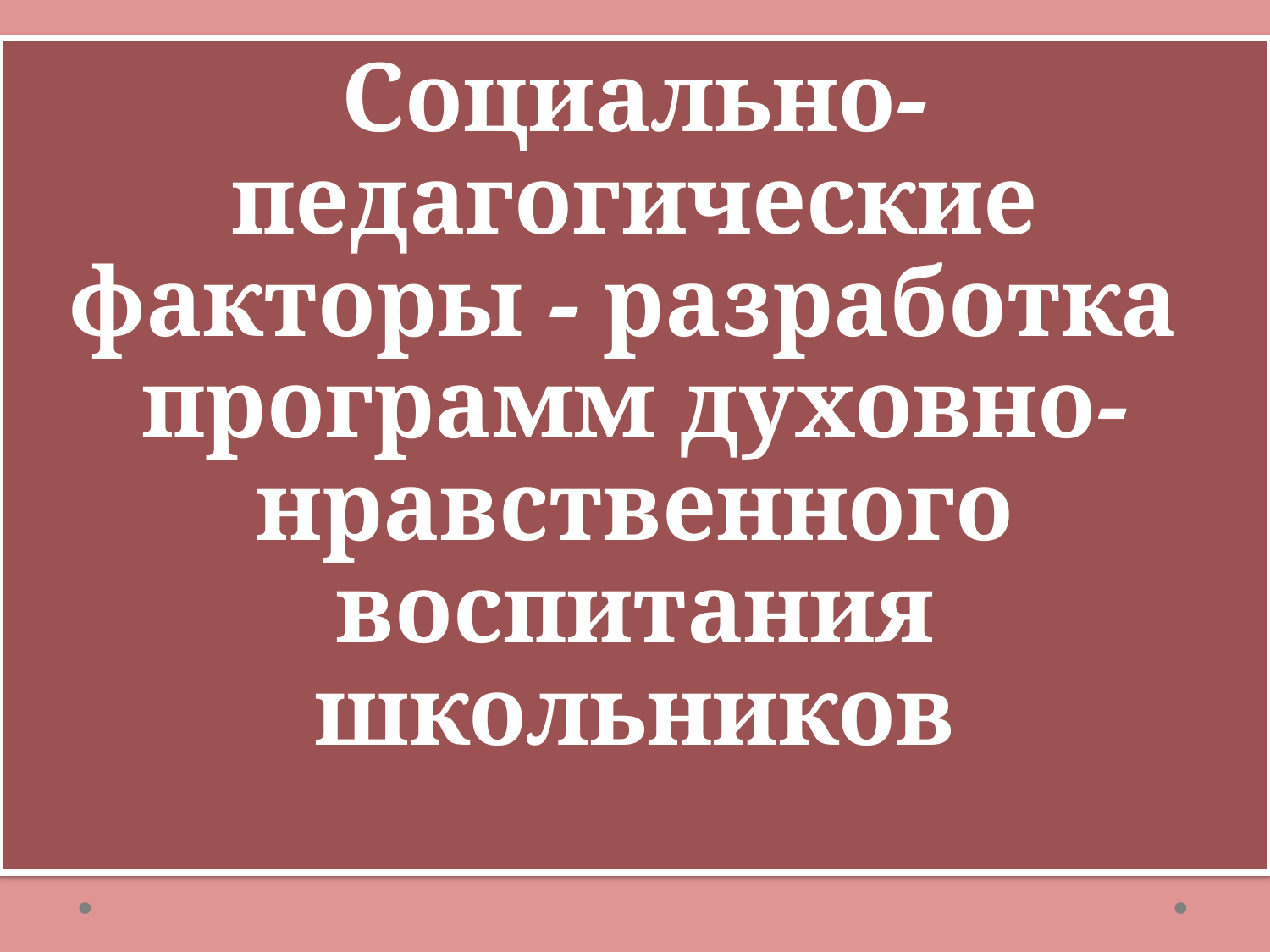

# Социально-педагогические факторы - разработка программ духовно-нравственного воспитания школьников